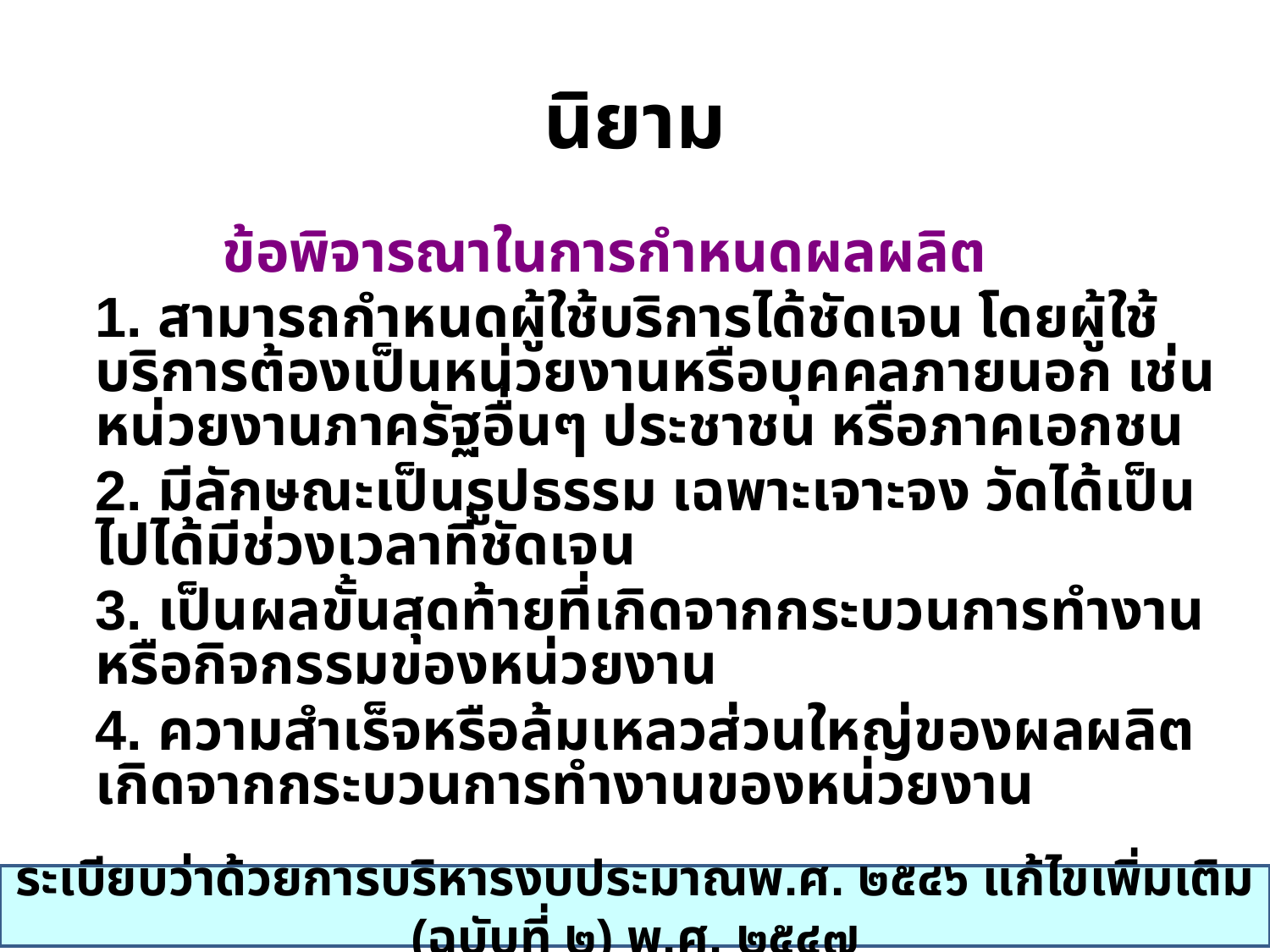

นิยาม
		ข้อพิจารณาในการกำหนดผลผลิต
	1. สามารถกำหนดผู้ใช้บริการได้ชัดเจน โดยผู้ใช้บริการต้องเป็นหน่วยงานหรือบุคคลภายนอก เช่น หน่วยงานภาครัฐอื่นๆ ประชาชน หรือภาคเอกชน
	2. มีลักษณะเป็นรูปธรรม เฉพาะเจาะจง วัดได้เป็นไปได้มีช่วงเวลาที่ชัดเจน
	3. เป็นผลขั้นสุดท้ายที่เกิดจากกระบวนการทำงานหรือกิจกรรมของหน่วยงาน
	4. ความสำเร็จหรือล้มเหลวส่วนใหญ่ของผลผลิต เกิดจากกระบวนการทำงานของหน่วยงาน
ระเบียบว่าด้วยการบริหารงบประมาณพ.ศ. ๒๕๔๖ แก้ไขเพิ่มเติม (ฉบับที่ ๒) พ.ศ. ๒๕๔๗
41